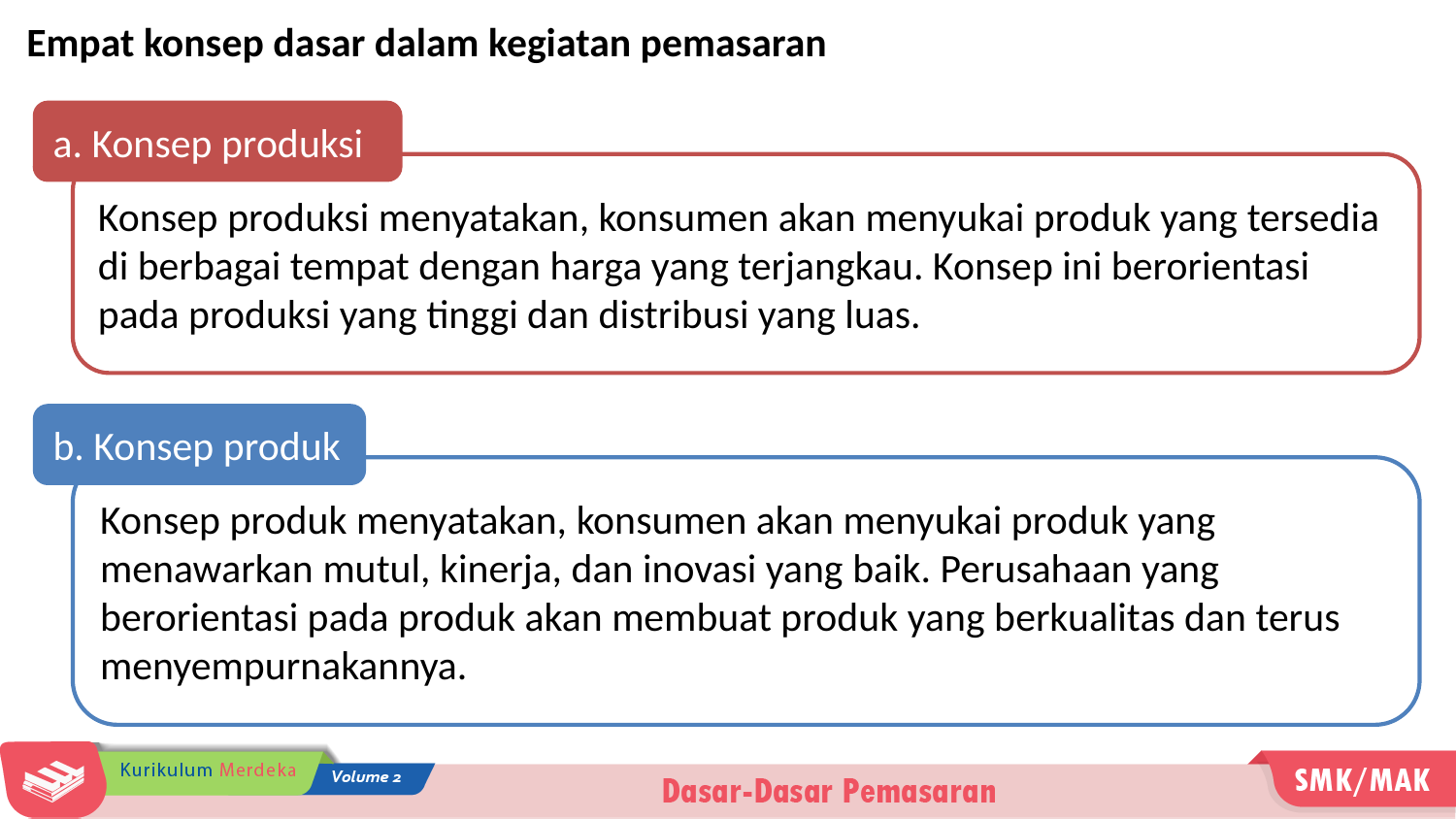

Empat konsep dasar dalam kegiatan pemasaran
a. Konsep produksi
Konsep produksi menyatakan, konsumen akan menyukai produk yang tersedia di berbagai tempat dengan harga yang terjangkau. Konsep ini berorientasi pada produksi yang tinggi dan distribusi yang luas.
b. Konsep produk
Konsep produk menyatakan, konsumen akan menyukai produk yang menawarkan mutul, kinerja, dan inovasi yang baik. Perusahaan yang berorientasi pada produk akan membuat produk yang berkualitas dan terus menyempurnakannya.